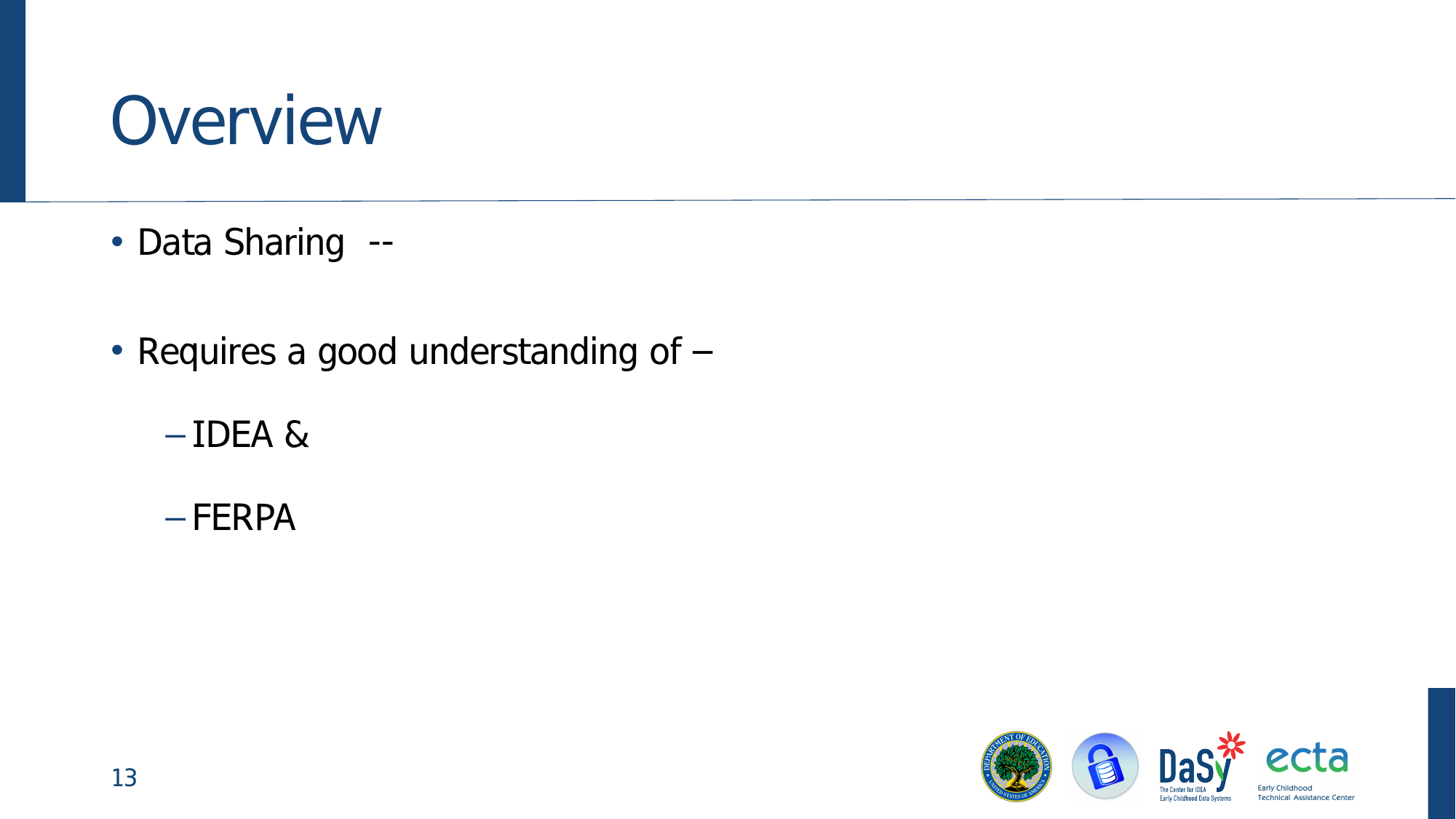

# Overview
Data Sharing  --
Requires a good understanding of –
IDEA &
FERPA